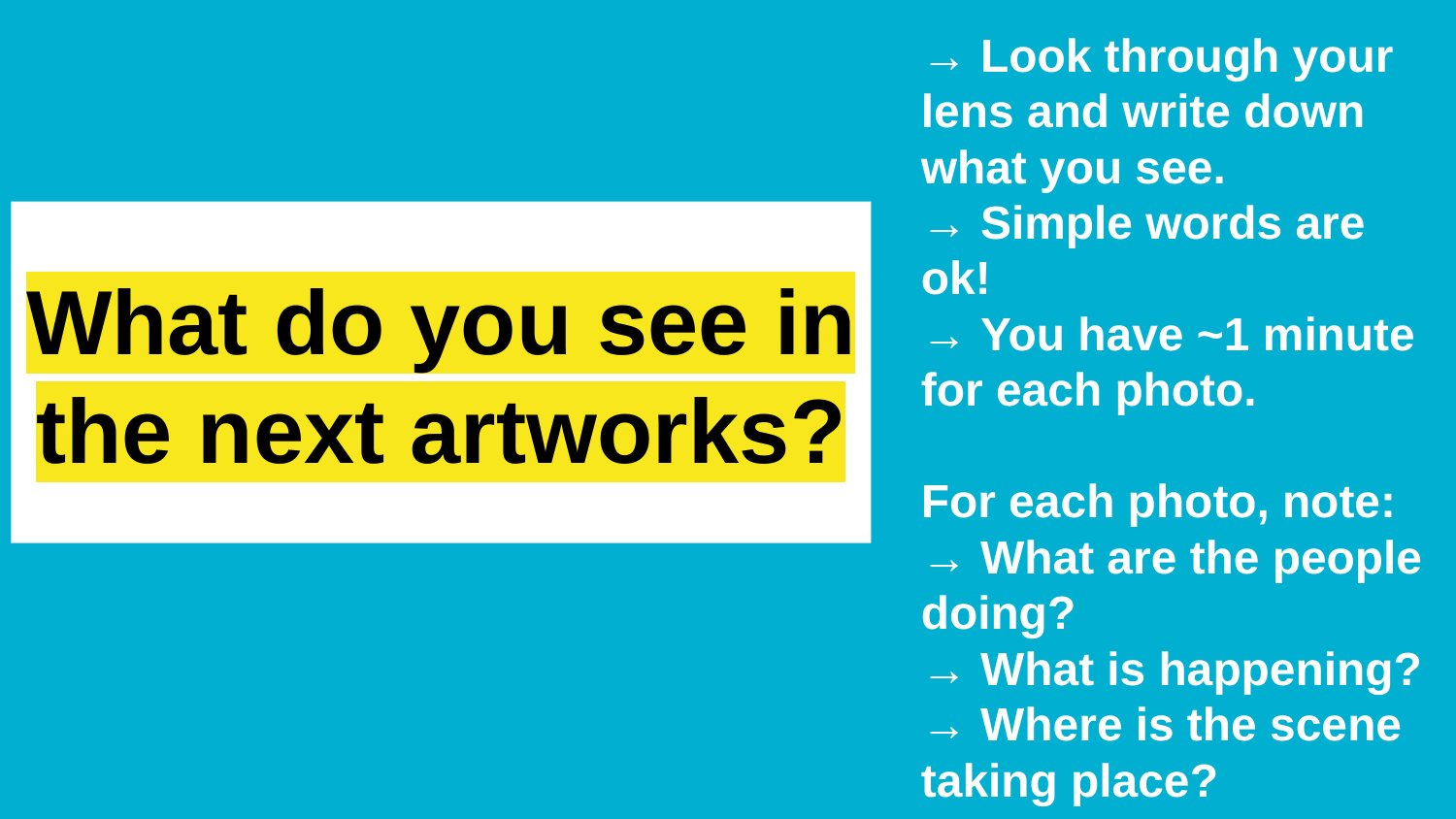

→ Look through your lens and write down what you see.
→ Simple words are ok!
→ You have ~1 minute for each photo.

For each photo, note:
→ What are the people doing?
→ What is happening?
→ Where is the scene taking place?
# What do you see in the next artworks?